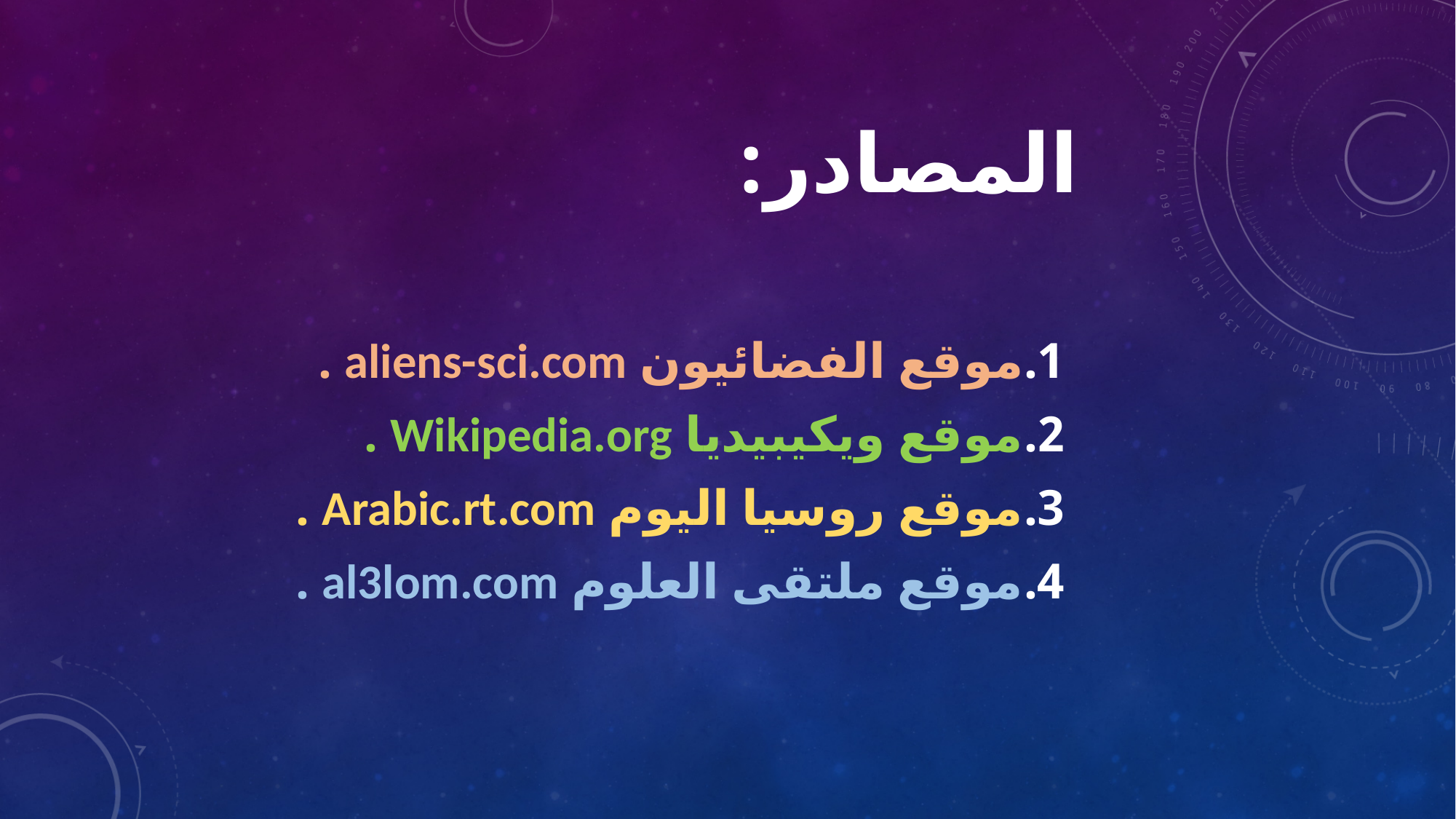

# المصادر:
موقع الفضائيون aliens-sci.com .
موقع ويكيبيديا Wikipedia.org .
موقع روسيا اليوم Arabic.rt.com .
موقع ملتقى العلوم al3lom.com .